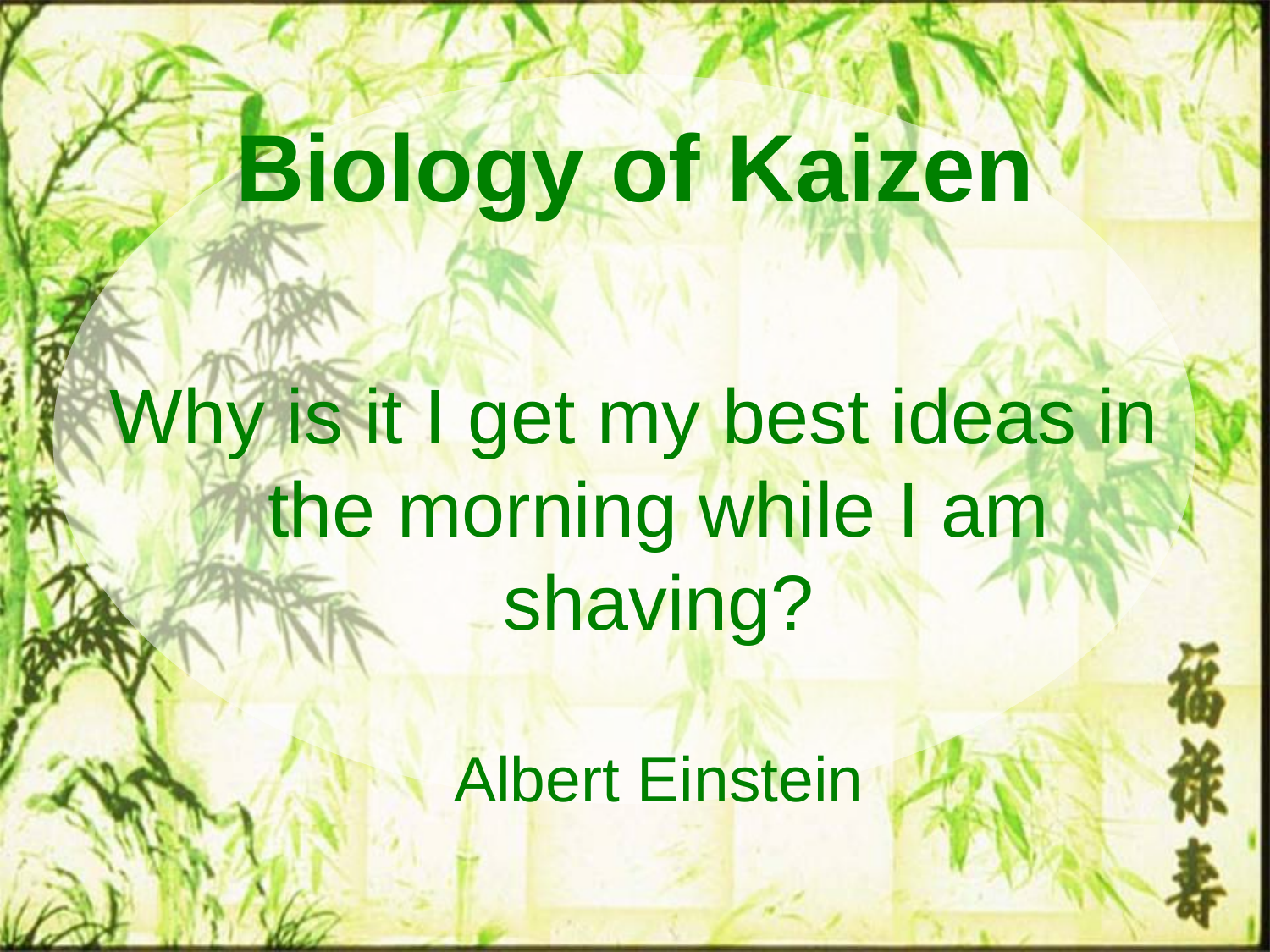

Biology of Kaizen
Why is it I get my best ideas in the morning while I am shaving?
Albert Einstein